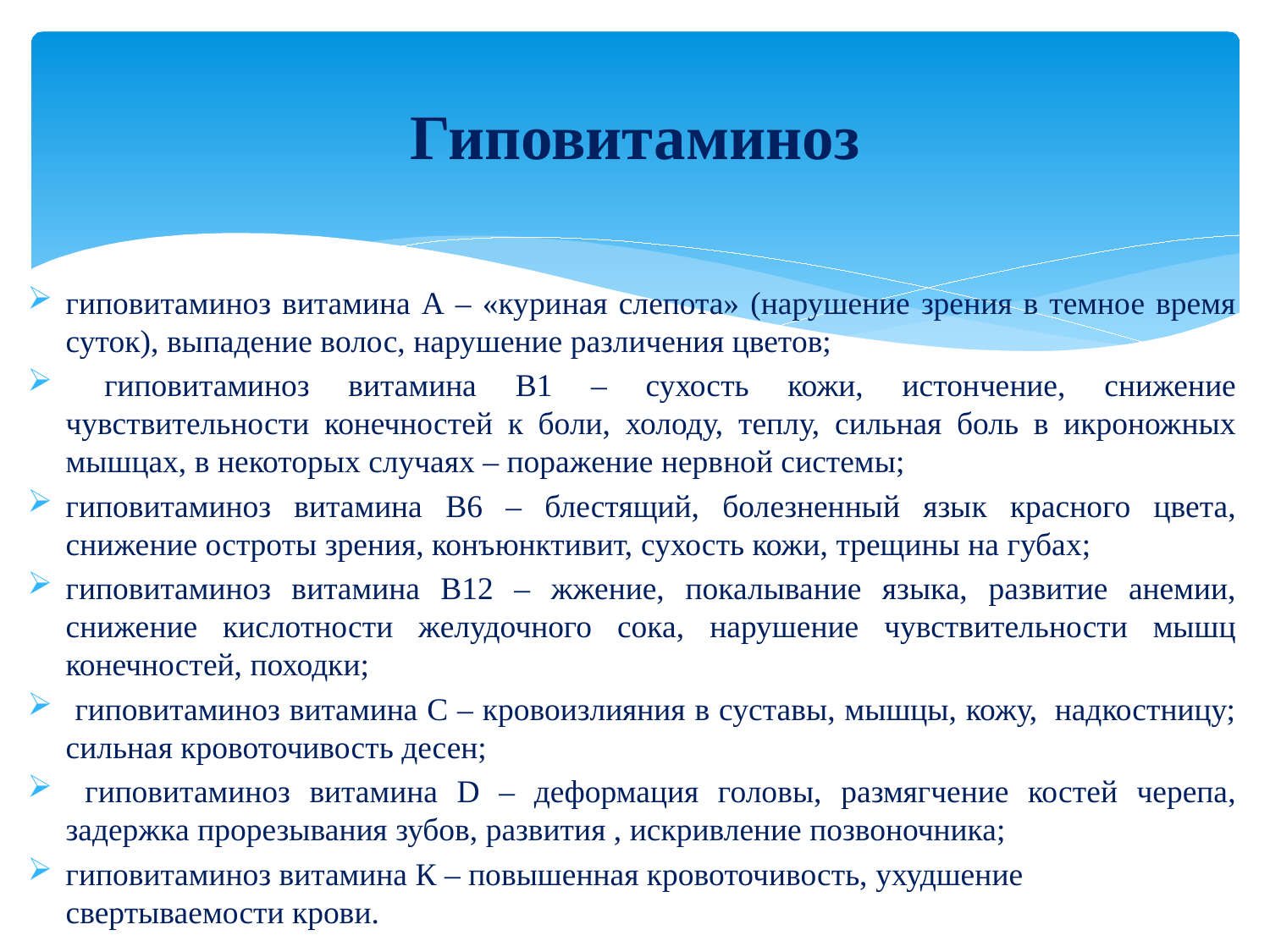

# Гиповитаминоз
гиповитаминоз витамина А – «куриная слепота» (нарушение зрения в темное время суток), выпадение волос, нарушение различения цветов;
 гиповитаминоз витамина В1 – сухость кожи, истончение, снижение чувствительности конечностей к боли, холоду, теплу, сильная боль в икроножных мышцах, в некоторых случаях – поражение нервной системы;
гиповитаминоз витамина В6 – блестящий, болезненный язык красного цвета, снижение остроты зрения, конъюнктивит, сухость кожи, трещины на губах;
гиповитаминоз витамина B12 – жжение, покалывание языка, развитие анемии, снижение кислотности желудочного сока, нарушение чувствительности мышц конечностей, походки;
 гиповитаминоз витамина С – кровоизлияния в суставы, мышцы, кожу,  надкостницу; сильная кровоточивость десен;
 гиповитаминоз витамина D – деформация головы, размягчение костей черепа, задержка прорезывания зубов, развития , искривление позвоночника;
гиповитаминоз витамина К – повышенная кровоточивость, ухудшение свертываемости крови.